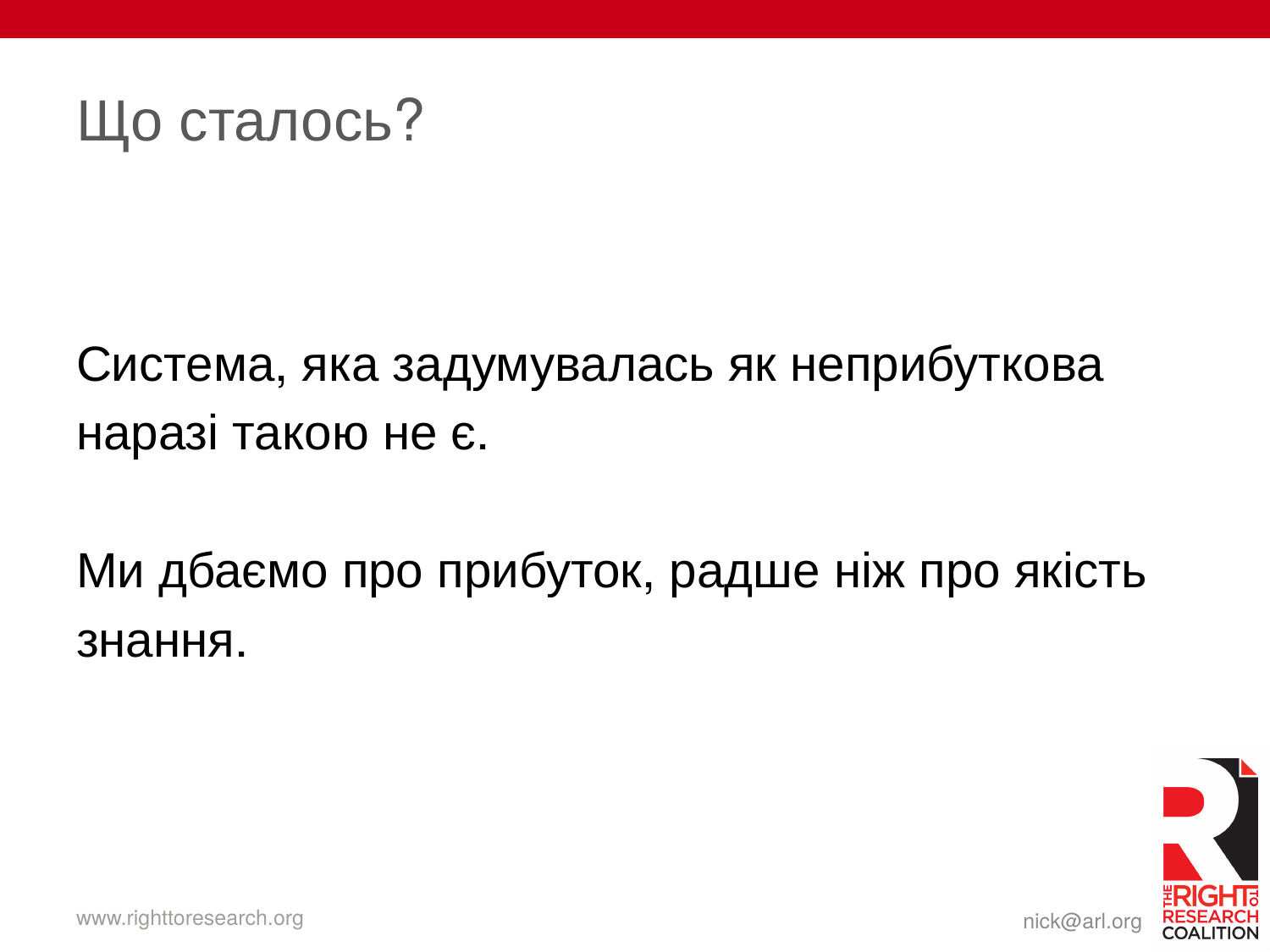

# Що сталось?

Система, яка задумувалась як неприбуткова
наразі такою не є.

Ми дбаємо про прибуток, радше ніж про якість
знання.

www.righttoresearch.org